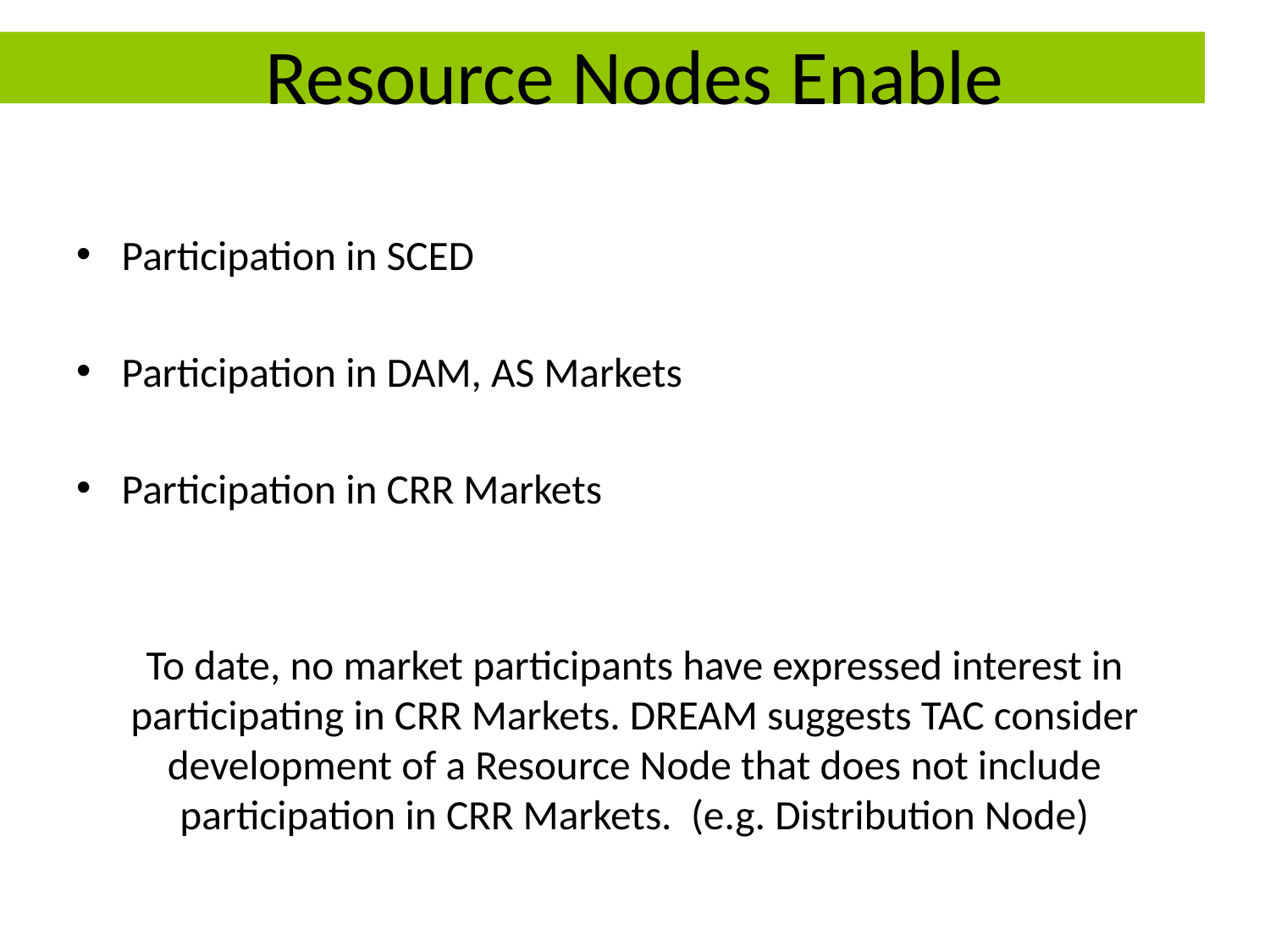

# Resource Nodes Enable
Participation in SCED

Participation in DAM, AS Markets

Participation in CRR Markets

To date, no market participants have expressed interest in participating in CRR Markets. DREAM suggests TAC consider development of a Resource Node that does not include participation in CRR Markets.  (e.g. Distribution Node)